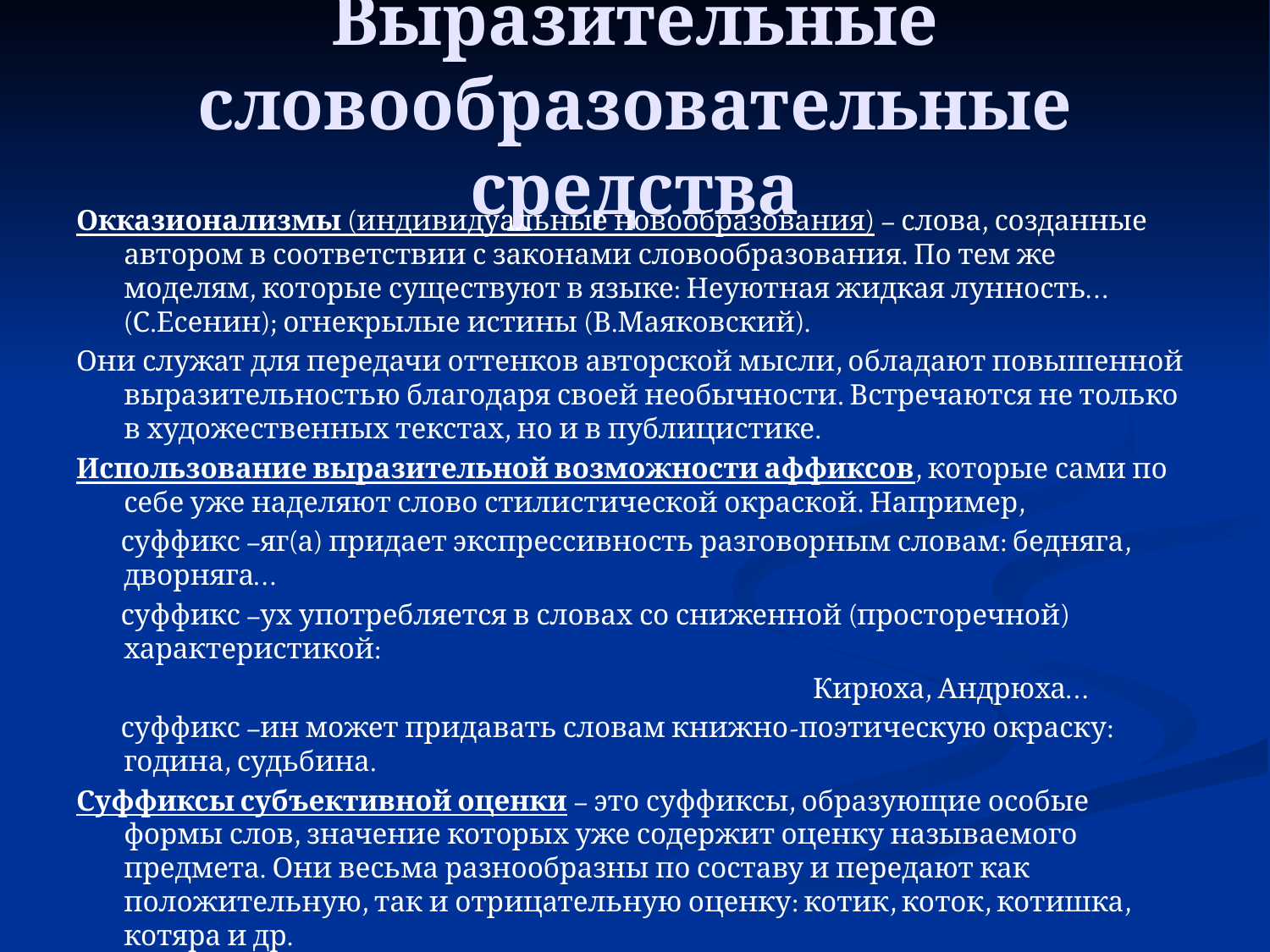

# Выразительные словообразовательные средства
Окказионализмы (индивидуальные новообразования) – слова, созданные автором в соответствии с законами словообразования. По тем же моделям, которые существуют в языке: Неуютная жидкая лунность…(С.Есенин); огнекрылые истины (В.Маяковский).
Они служат для передачи оттенков авторской мысли, обладают повышенной выразительностью благодаря своей необычности. Встречаются не только в художественных текстах, но и в публицистике.
Использование выразительной возможности аффиксов, которые сами по себе уже наделяют слово стилистической окраской. Например,
       суффикс –яг(а) придает экспрессивность разговорным словам: бедняга, дворняга…
       суффикс –ух употребляется в словах со сниженной (просторечной) характеристикой:
                                                                                                                    Кирюха, Андрюха…
       суффикс –ин может придавать словам книжно-поэтическую окраску: година, судьбина.
Суффиксы субъективной оценки – это суффиксы, образующие особые формы слов, значение которых уже содержит оценку называемого предмета. Они весьма разнообразны по составу и передают как положительную, так и отрицательную оценку: котик, коток, котишка, котяра и др.